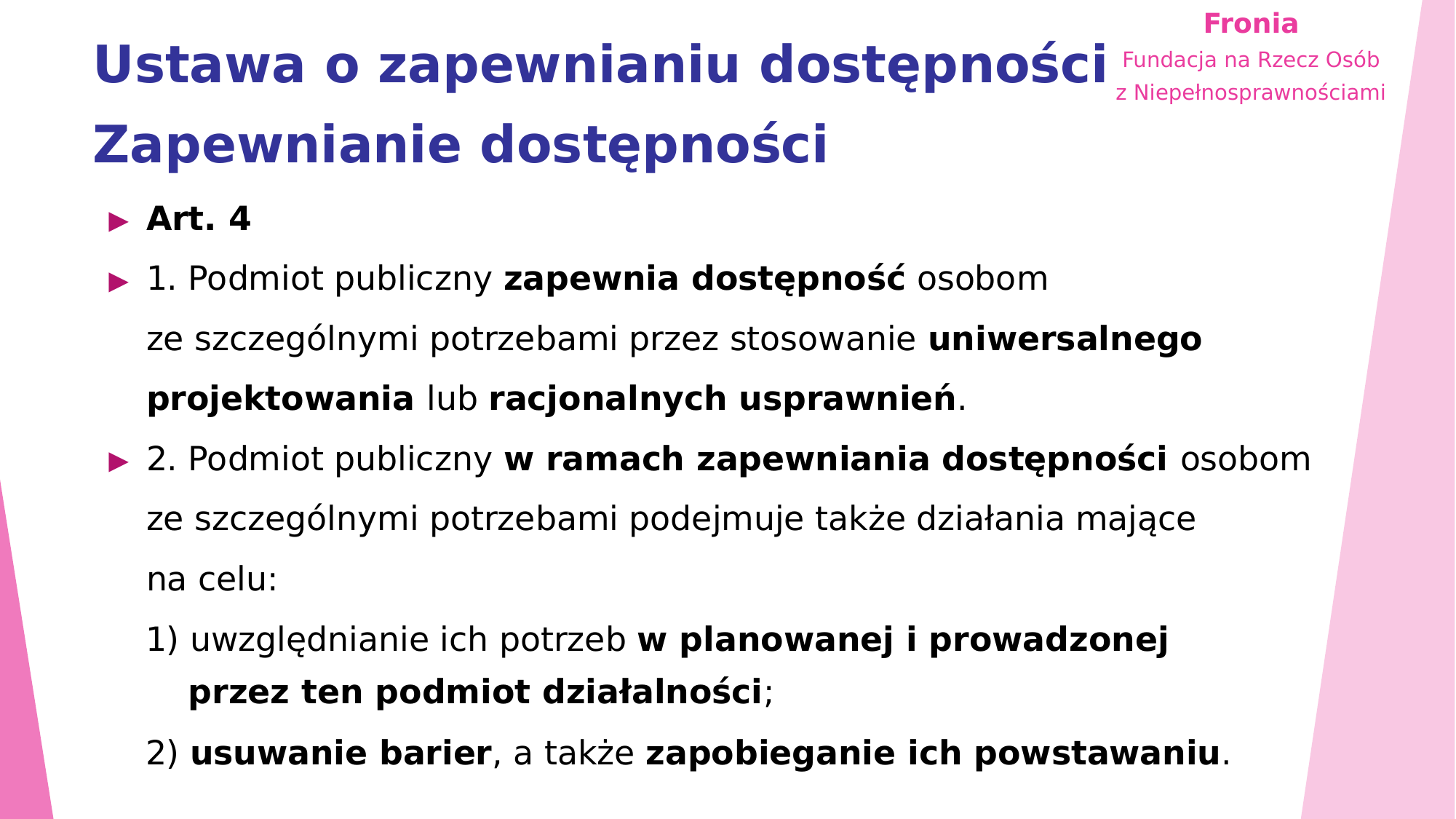

# Ustawa o zapewnianiu dostępności
Zapewnianie dostępności
Art. 4
1. Podmiot publiczny zapewnia dostępność osobom ze szczególnymi potrzebami przez stosowanie uniwersalnego projektowania lub racjonalnych usprawnień.
2. Podmiot publiczny w ramach zapewniania dostępności osobom ze szczególnymi potrzebami podejmuje także działania mające na celu:
1) uwzględnianie ich potrzeb w planowanej i prowadzonej przez ten podmiot działalności;
2) usuwanie barier, a także zapobieganie ich powstawaniu.